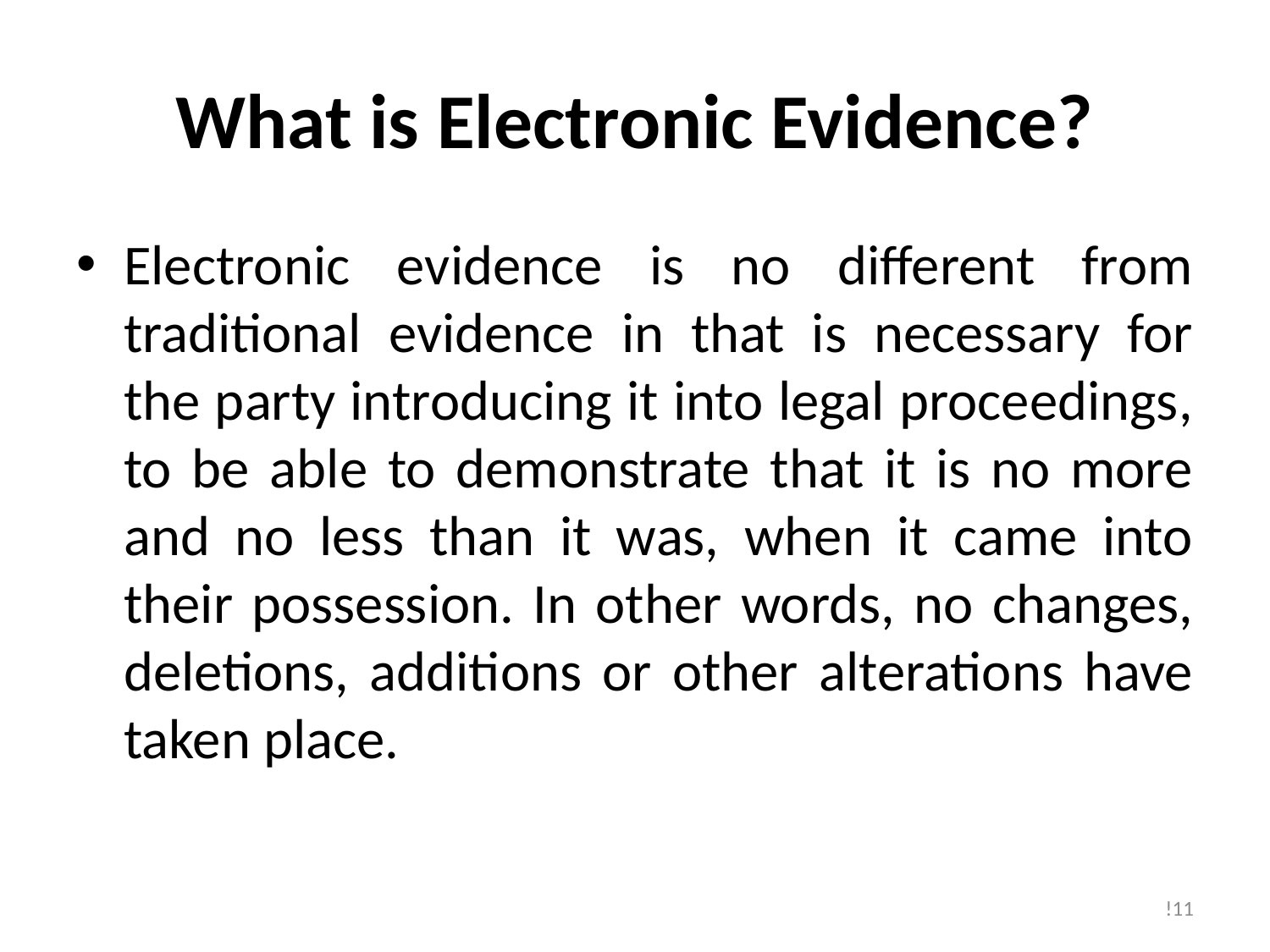

# What is Electronic Evidence?
Electronic evidence is no different from traditional evidence in that is necessary for the party introducing it into legal proceedings, to be able to demonstrate that it is no more and no less than it was, when it came into their possession. In other words, no changes, deletions, additions or other alterations have taken place.

!11